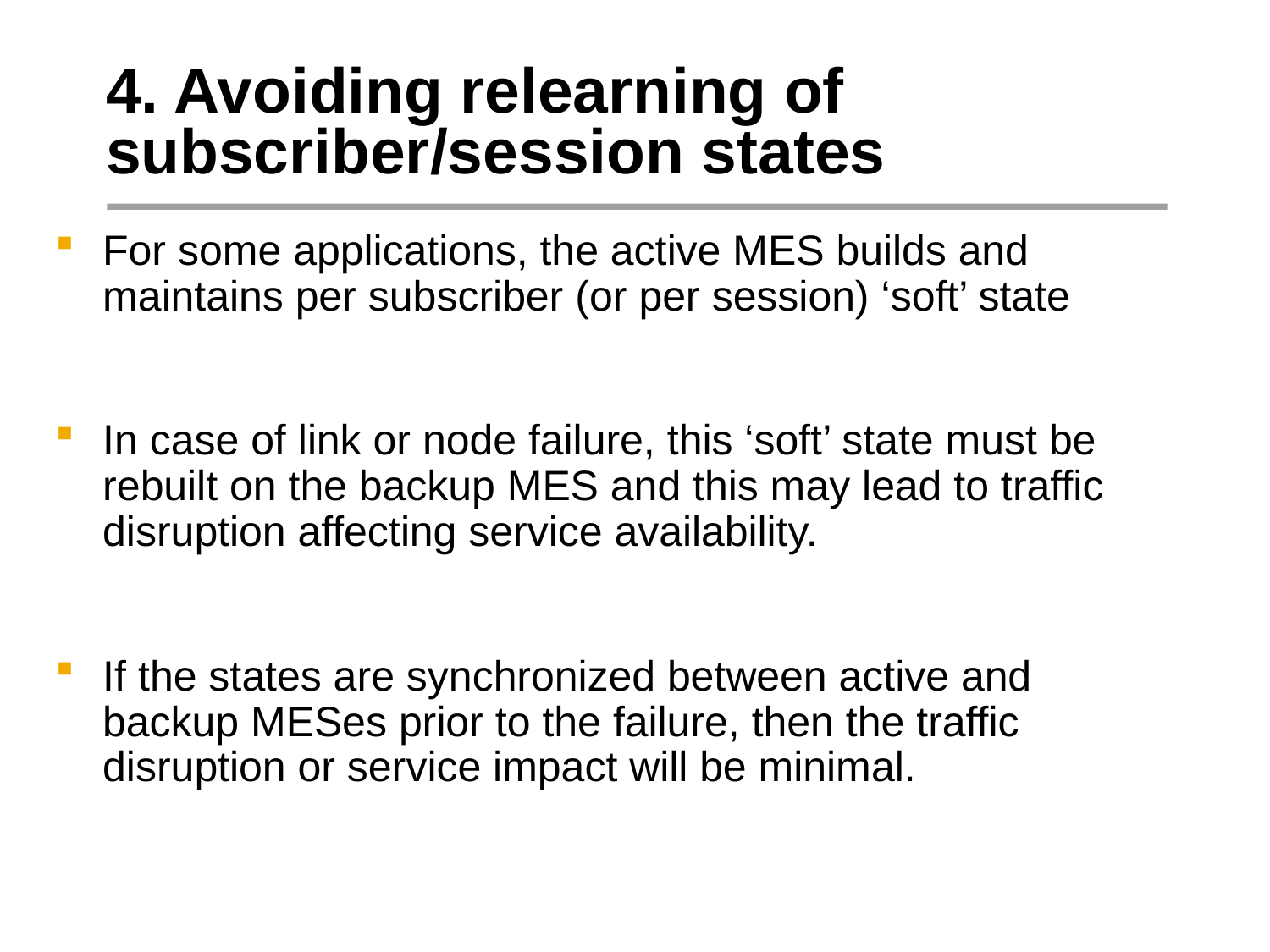

# 4. Avoiding relearning of subscriber/session states
For some applications, the active MES builds and maintains per subscriber (or per session) ‘soft’ state

In case of link or node failure, this ‘soft’ state must be rebuilt on the backup MES and this may lead to traffic disruption affecting service availability.

If the states are synchronized between active and backup MESes prior to the failure, then the traffic disruption or service impact will be minimal.